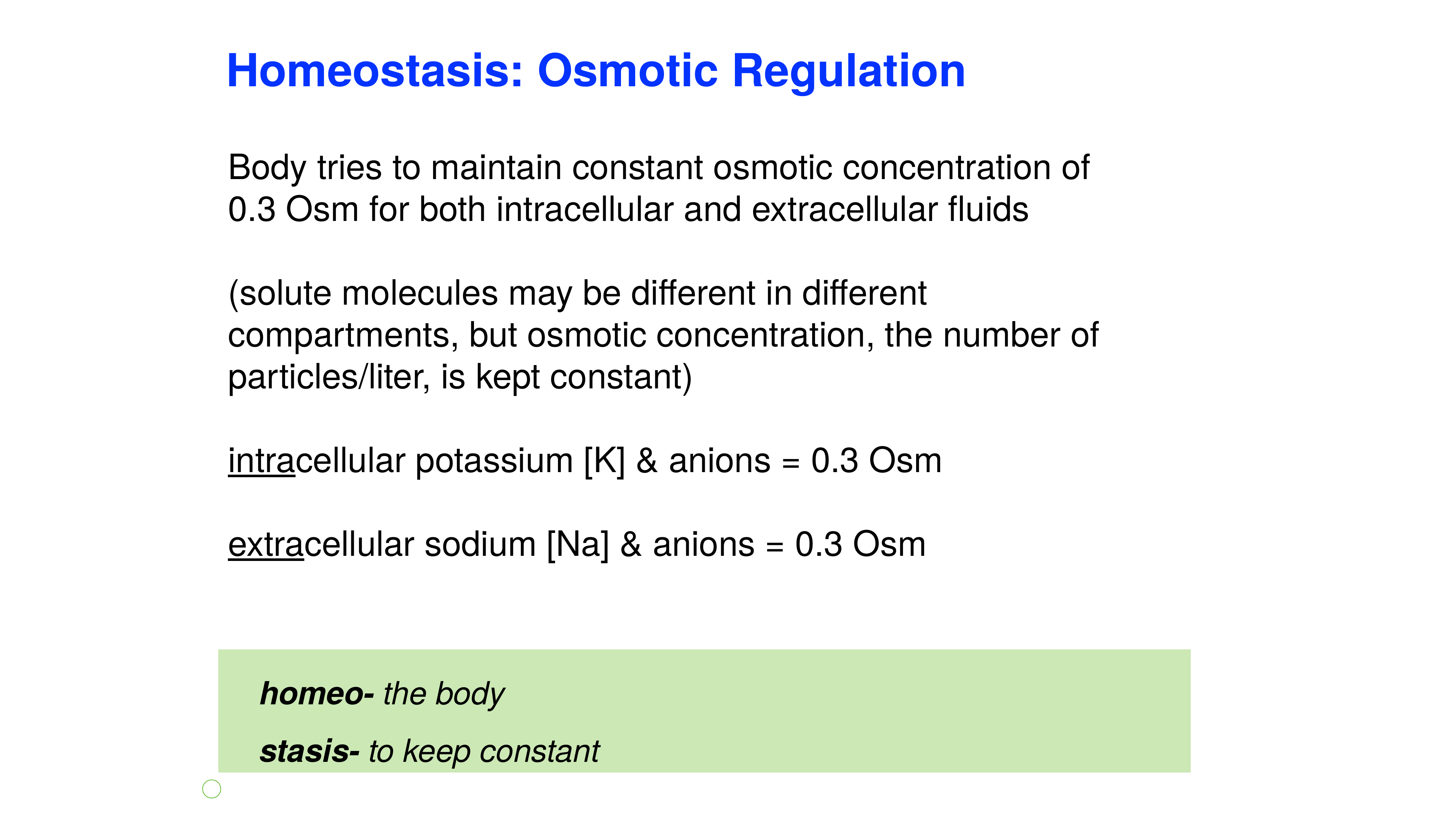

Homeostasis: Osmotic Regulation
Body tries to maintain constant osmotic concentration of 0.3 Osm for both intracellular and extracellular fluids

(solute molecules may be different in different compartments, but osmotic concentration, the number of particles/liter, is kept constant)

intracellular potassium [K] & anions = 0.3 Osm

extracellular sodium [Na] & anions = 0.3 Osm
homeo- the body
stasis- to keep constant